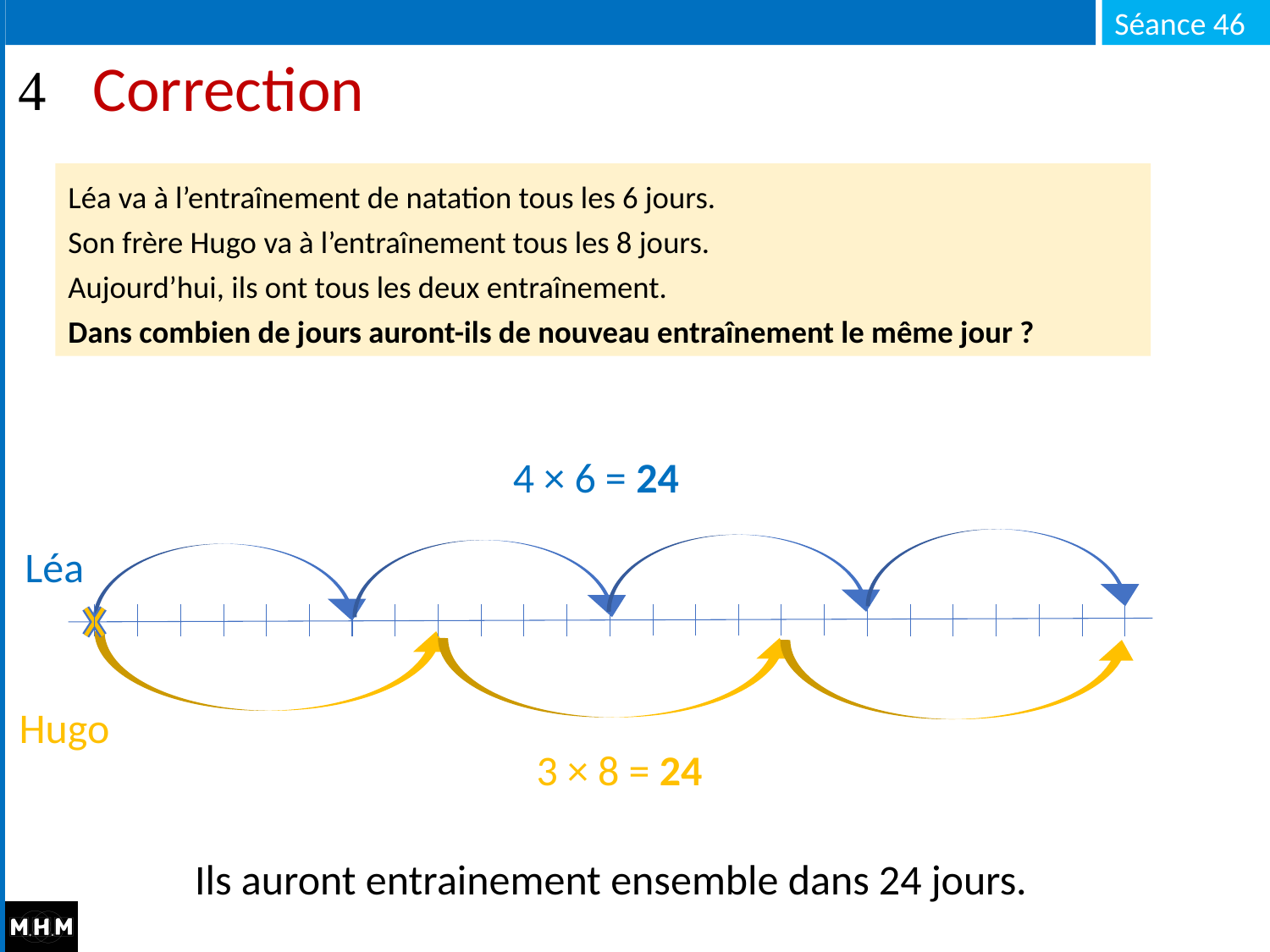

# Correction
Léa va à l’entraînement de natation tous les 6 jours.
Son frère Hugo va à l’entraînement tous les 8 jours.
Aujourd’hui, ils ont tous les deux entraînement.
Dans combien de jours auront-ils de nouveau entraînement le même jour ?
4 × 6 = 24

Léa

Hugo
3 × 8 = 24
Ils auront entrainement ensemble dans 24 jours.